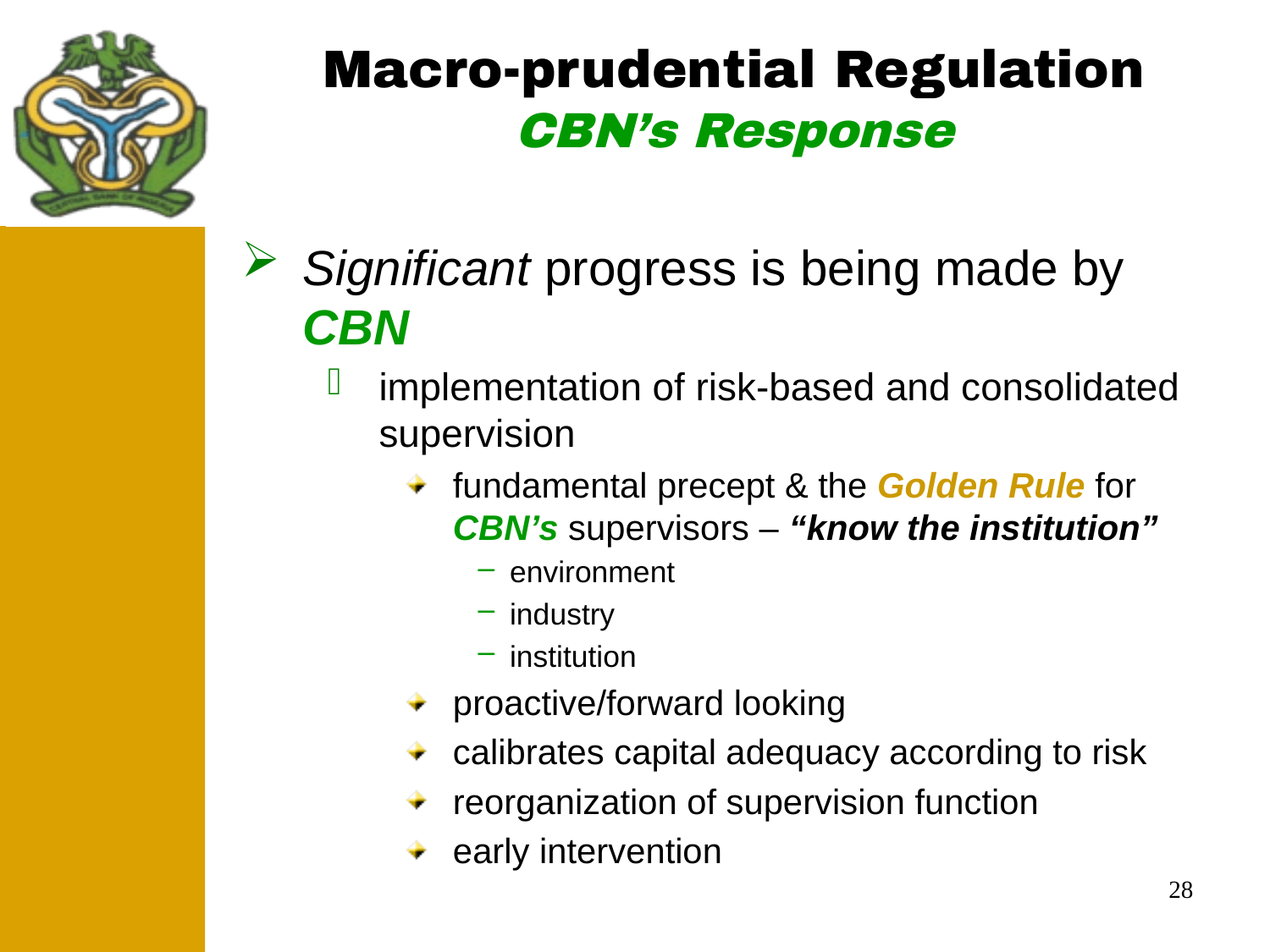

Macro-prudential Regulation
CBN’s Response
#
 After
Significant progress is being made by CBN
implementation of risk-based and consolidated supervision
fundamental precept & the Golden Rule for CBN’s supervisors – “know the institution”
environment
industry
institution
proactive/forward looking
calibrates capital adequacy according to risk
reorganization of supervision function
early intervention

28